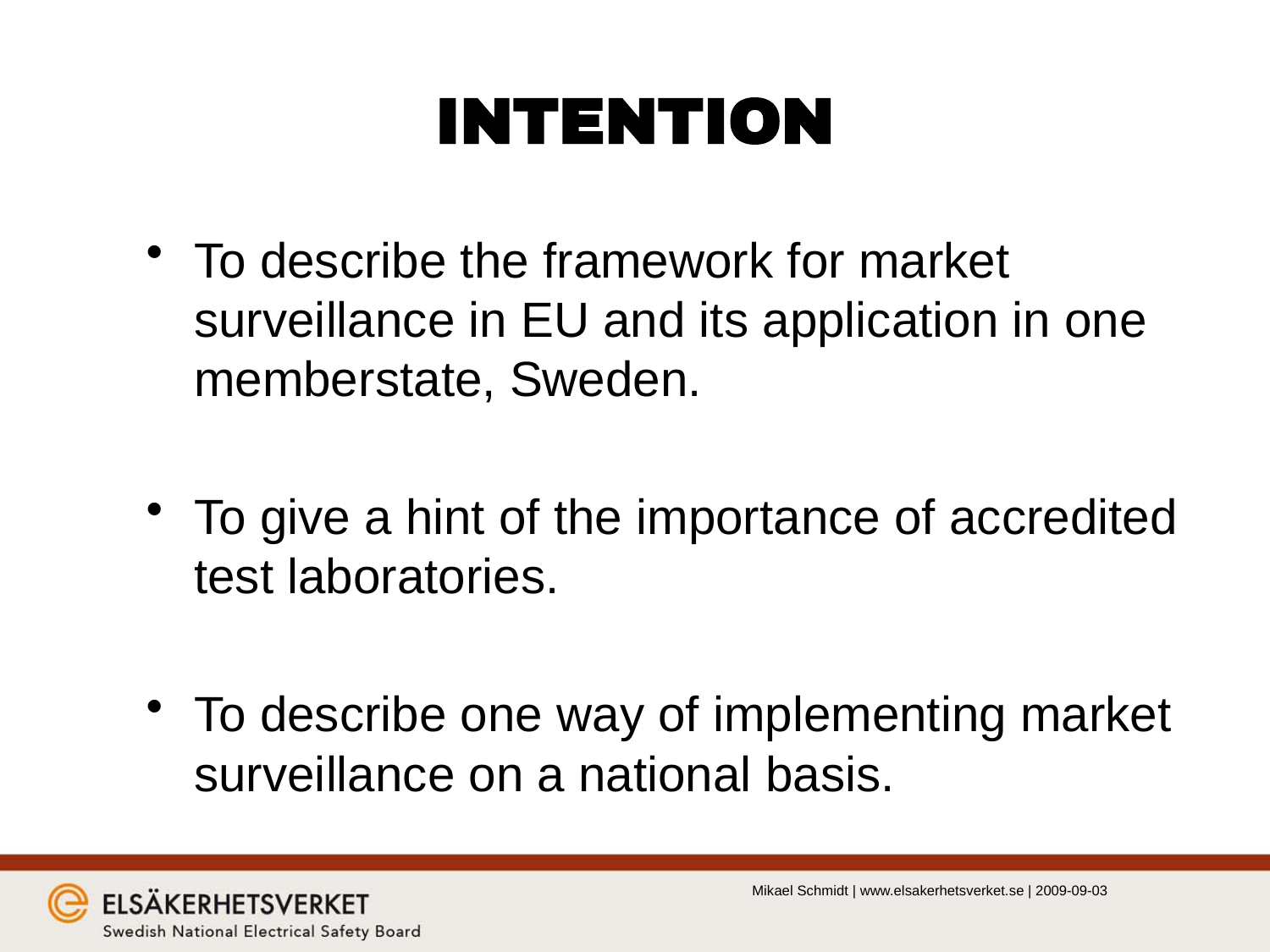

# INTENTION
To describe the framework for market surveillance in EU and its application in one memberstate, Sweden.

To give a hint of the importance of accredited test laboratories.

To describe one way of implementing market surveillance on a national basis.

Mikael Schmidt | www.elsakerhetsverket.se | 2009-09-03